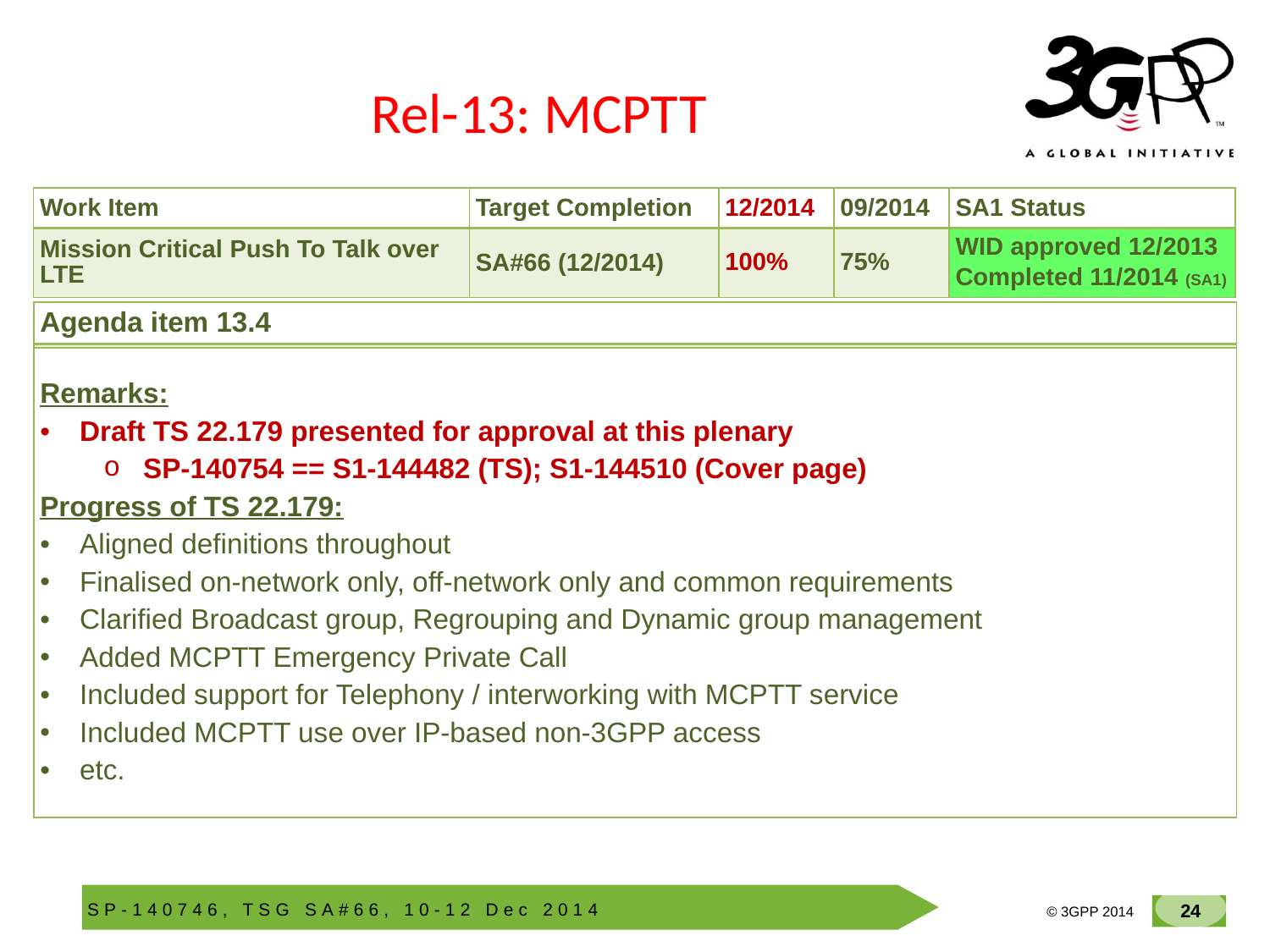

# Rel-13: MCPTT
| Work Item | Target Completion | 12/2014 | 09/2014 | SA1 Status |
| --- | --- | --- | --- | --- |
| Mission Critical Push To Talk over LTE | SA#66 (12/2014) | 100% | 75% | WID approved 12/2013 Completed 11/2014 (SA1) |
| Agenda item 13.4 |
| --- |
|  |
| Remarks: Draft TS 22.179 presented for approval at this plenary SP-140754 == S1-144482 (TS); S1-144510 (Cover page) Progress of TS 22.179: Aligned definitions throughout Finalised on-network only, off-network only and common requirements Clarified Broadcast group, Regrouping and Dynamic group management Added MCPTT Emergency Private Call Included support for Telephony / interworking with MCPTT service Included MCPTT use over IP-based non-3GPP access etc. |